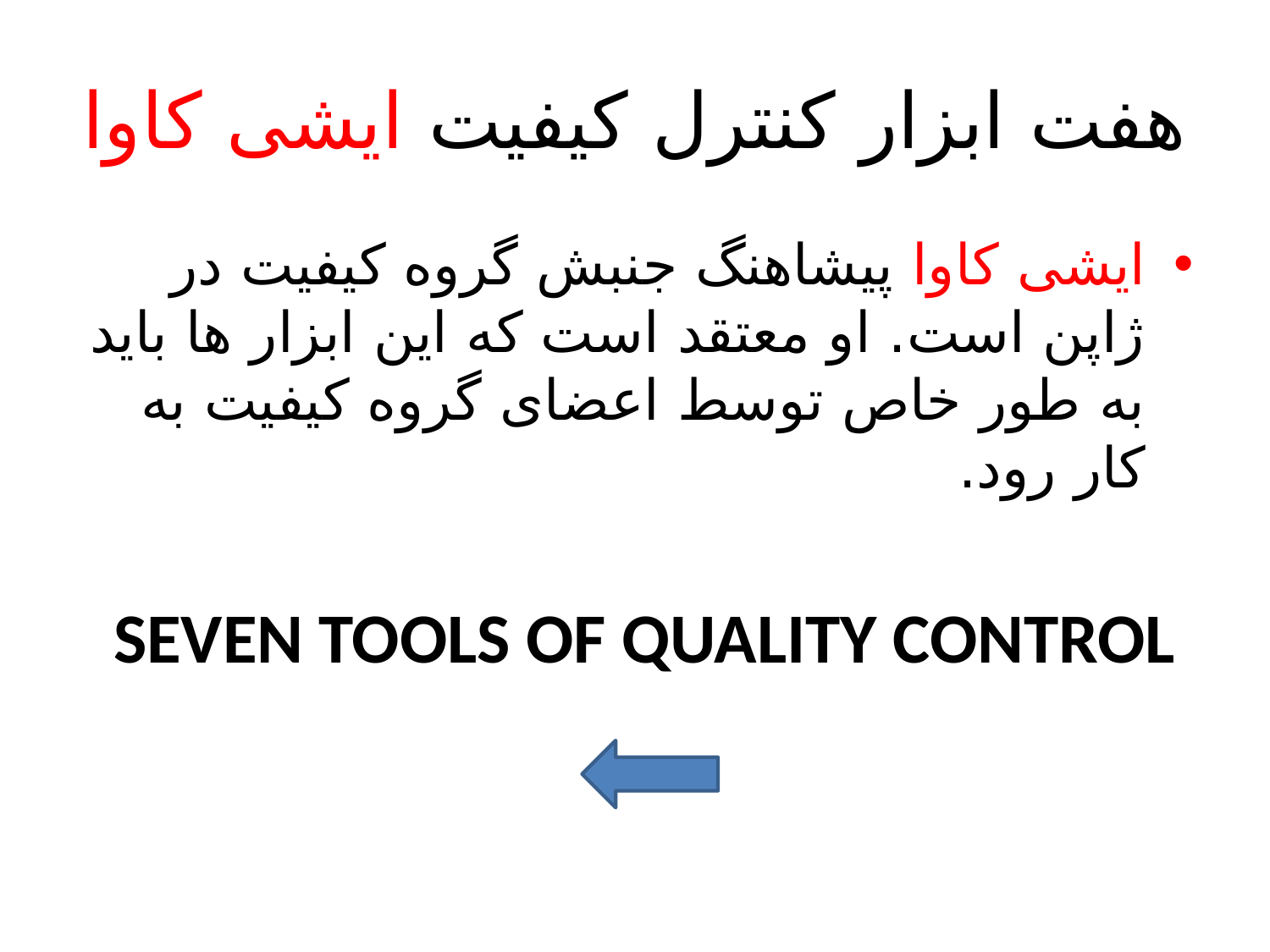

# هفت ابزار کنترل کیفیت ایشی کاوا
ایشی کاوا پیشاهنگ جنبش گروه کیفیت در ژاپن است. او معتقد است که این ابزار ها باید به طور خاص توسط اعضای گروه کیفیت به کار رود.

 SEVEN TOOLS OF QUALITY CONTROL